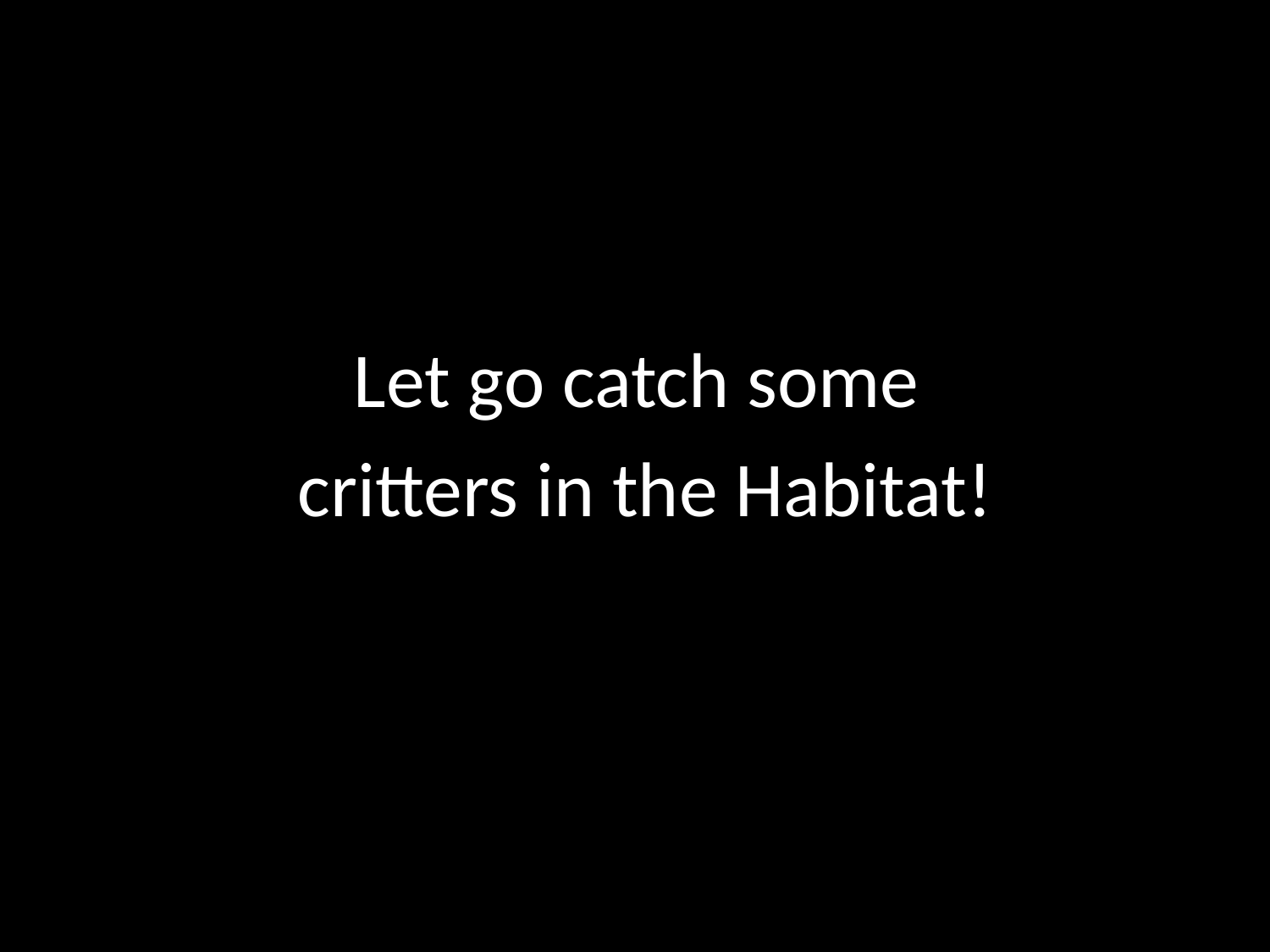

#
Let go catch some
critters in the Habitat!